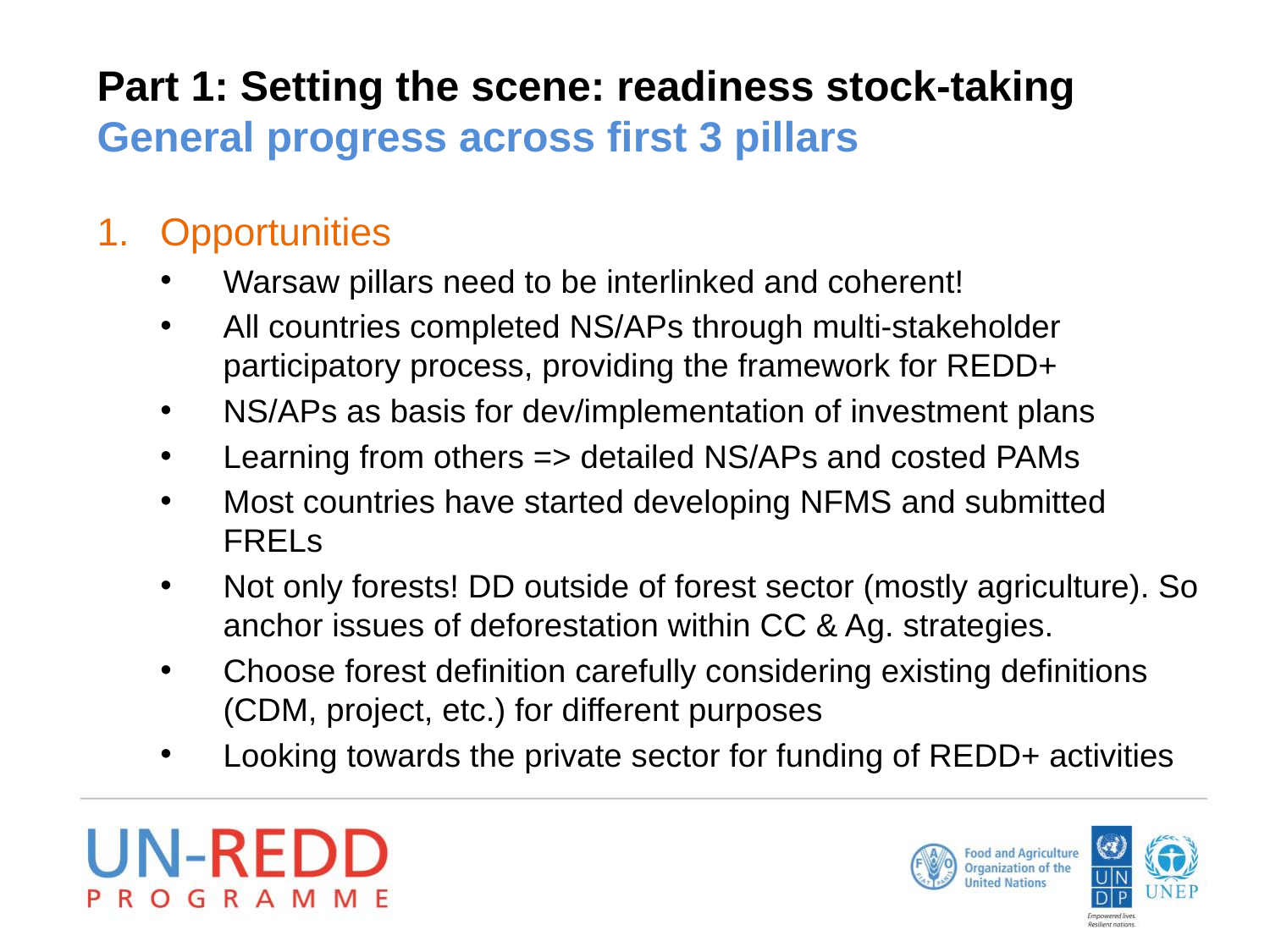

Part 1: Setting the scene: readiness stock-taking
General progress across first 3 pillars
Opportunities
Warsaw pillars need to be interlinked and coherent!
All countries completed NS/APs through multi-stakeholder participatory process, providing the framework for REDD+
NS/APs as basis for dev/implementation of investment plans
Learning from others => detailed NS/APs and costed PAMs
Most countries have started developing NFMS and submitted FRELs
Not only forests! DD outside of forest sector (mostly agriculture). So anchor issues of deforestation within CC & Ag. strategies.
Choose forest definition carefully considering existing definitions (CDM, project, etc.) for different purposes
Looking towards the private sector for funding of REDD+ activities